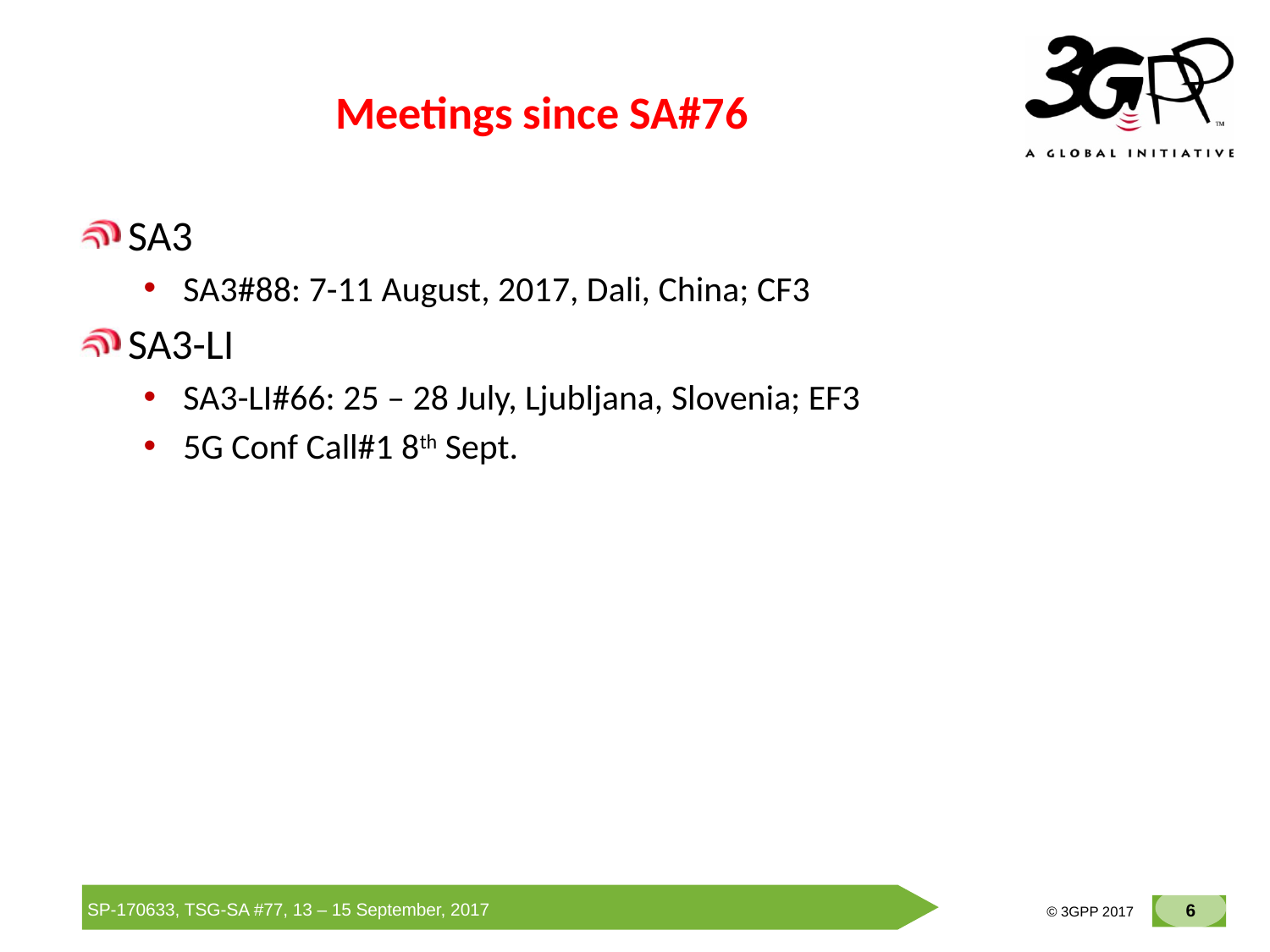

# Meetings since SA#76
SA3
SA3#88: 7-11 August, 2017, Dali, China; CF3
SA3-LI
SA3-LI#66: 25 – 28 July, Ljubljana, Slovenia; EF3
5G Conf Call#1 8th Sept.